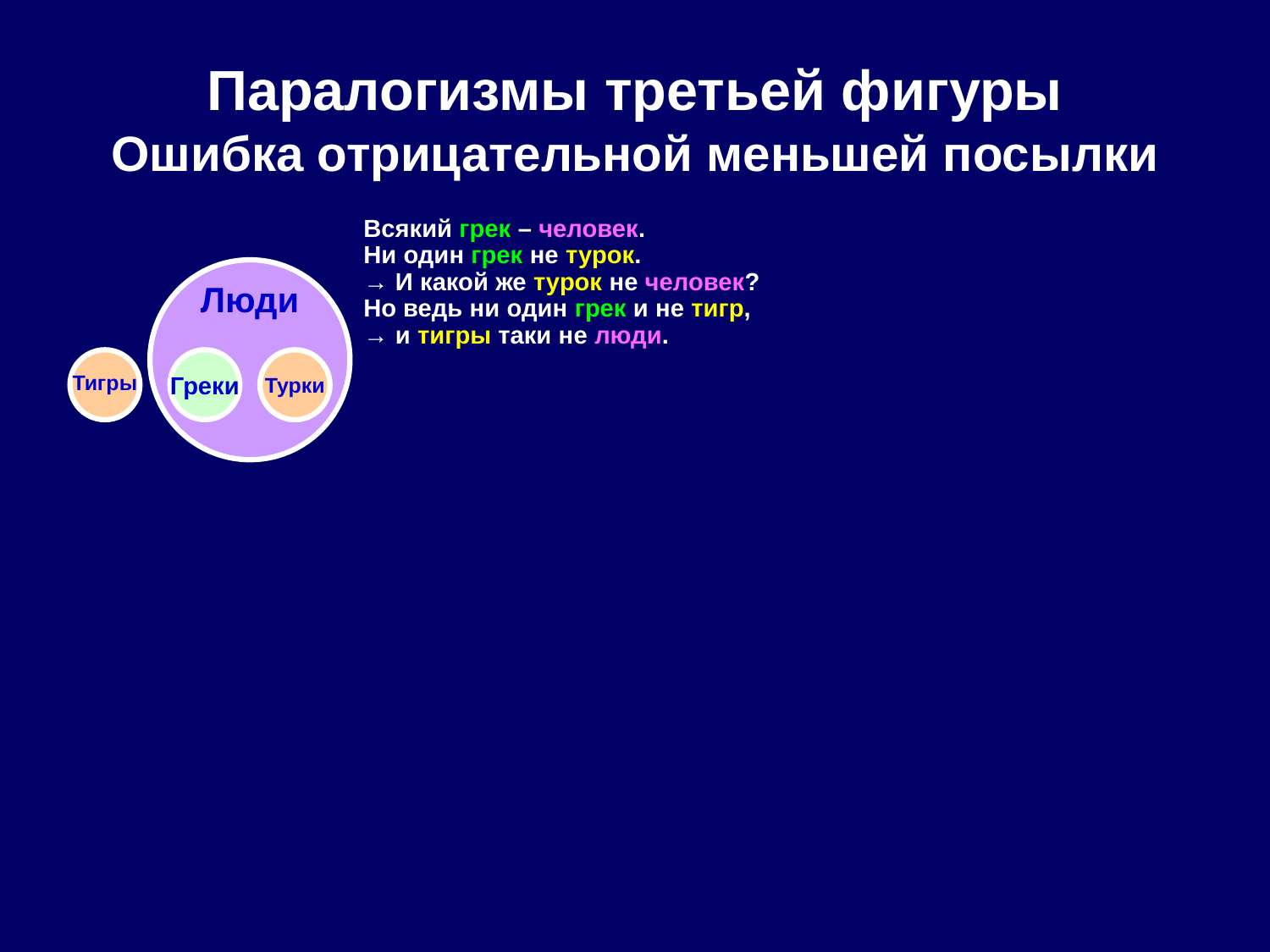

# Паралогизмы третьей фигуры Ошибка отрицательной меньшей посылки
Всякий грек – человек.
Ни один грек не турок.
→ И какой же турок не человек?
Но ведь ни один грек и не тигр,
→ и тигры таки не люди.
Люди
Тигры
Греки
Турки